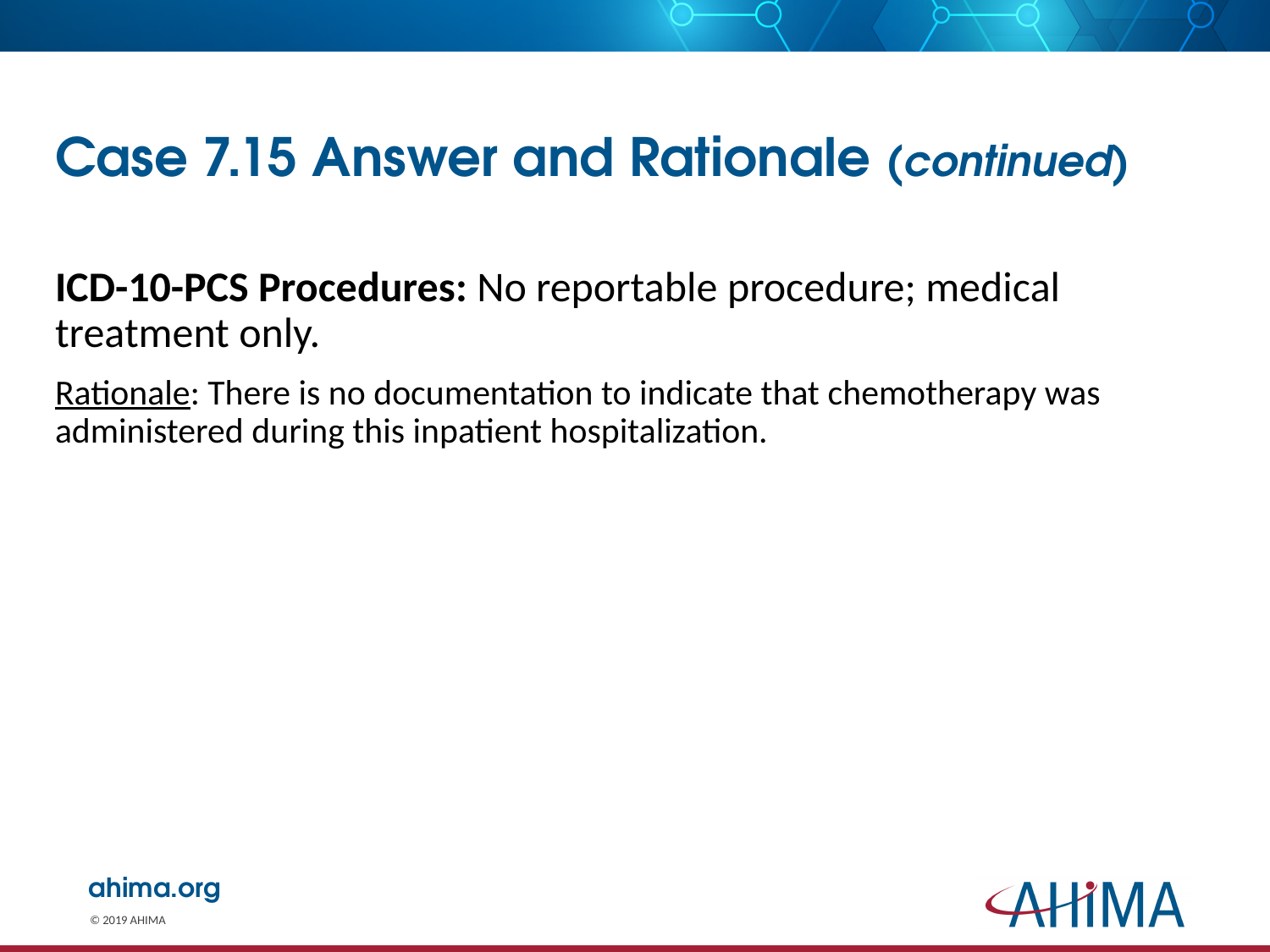

# Case 7.15 Answer and Rationale (continued)

ICD-10-PCS Procedures: No reportable procedure; medical treatment only.
Rationale: There is no documentation to indicate that chemotherapy was administered during this inpatient hospitalization.